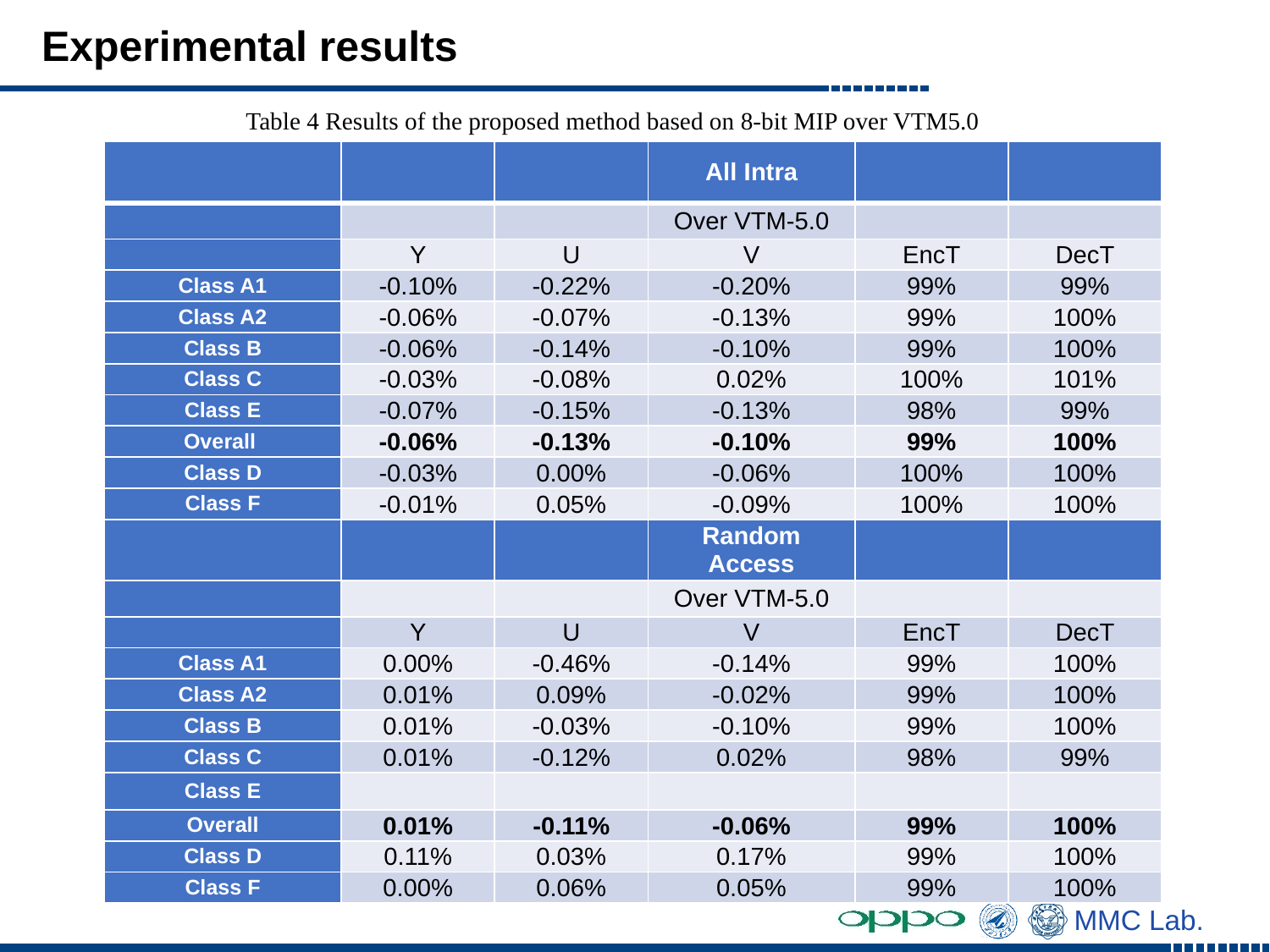

# Experimental results
Table 4 Results of the proposed method based on 8-bit MIP over VTM5.0
|  |  |  | All Intra |  |  |
| --- | --- | --- | --- | --- | --- |
|  |  |  | Over VTM-5.0 |  |  |
|  | Y | U | V | EncT | DecT |
| Class A1 | -0.10% | -0.22% | -0.20% | 99% | 99% |
| Class A2 | -0.06% | -0.07% | -0.13% | 99% | 100% |
| Class B | -0.06% | -0.14% | -0.10% | 99% | 100% |
| Class C | -0.03% | -0.08% | 0.02% | 100% | 101% |
| Class E | -0.07% | -0.15% | -0.13% | 98% | 99% |
| Overall | -0.06% | -0.13% | -0.10% | 99% | 100% |
| Class D | -0.03% | 0.00% | -0.06% | 100% | 100% |
| Class F | -0.01% | 0.05% | -0.09% | 100% | 100% |
|  |  |  | Random Access |  |  |
|  |  |  | Over VTM-5.0 |  |  |
|  | Y | U | V | EncT | DecT |
| Class A1 | 0.00% | -0.46% | -0.14% | 99% | 100% |
| Class A2 | 0.01% | 0.09% | -0.02% | 99% | 100% |
| Class B | 0.01% | -0.03% | -0.10% | 99% | 100% |
| Class C | 0.01% | -0.12% | 0.02% | 98% | 99% |
| Class E |  |  |  |  |  |
| Overall | 0.01% | -0.11% | -0.06% | 99% | 100% |
| Class D | 0.11% | 0.03% | 0.17% | 99% | 100% |
| Class F | 0.00% | 0.06% | 0.05% | 99% | 100% |